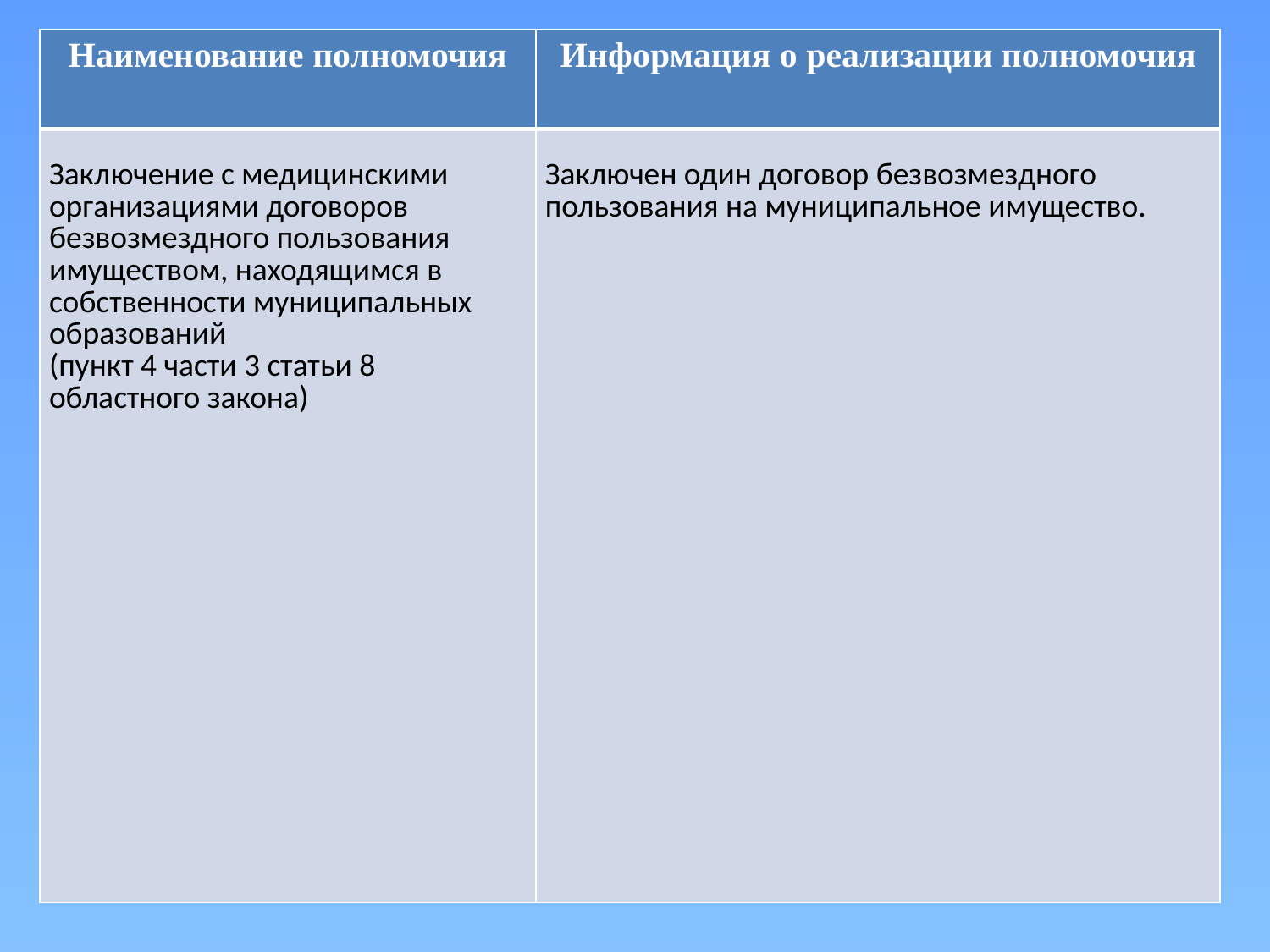

| Наименование полномочия | Информация о реализации полномочия |
| --- | --- |
| Заключение с медицинскими организациями договоров безвозмездного пользования имуществом, находящимся в собственности муниципальных образований (пункт 4 части 3 статьи 8 областного закона) | Заключен один договор безвозмездного пользования на муниципальное имущество. |